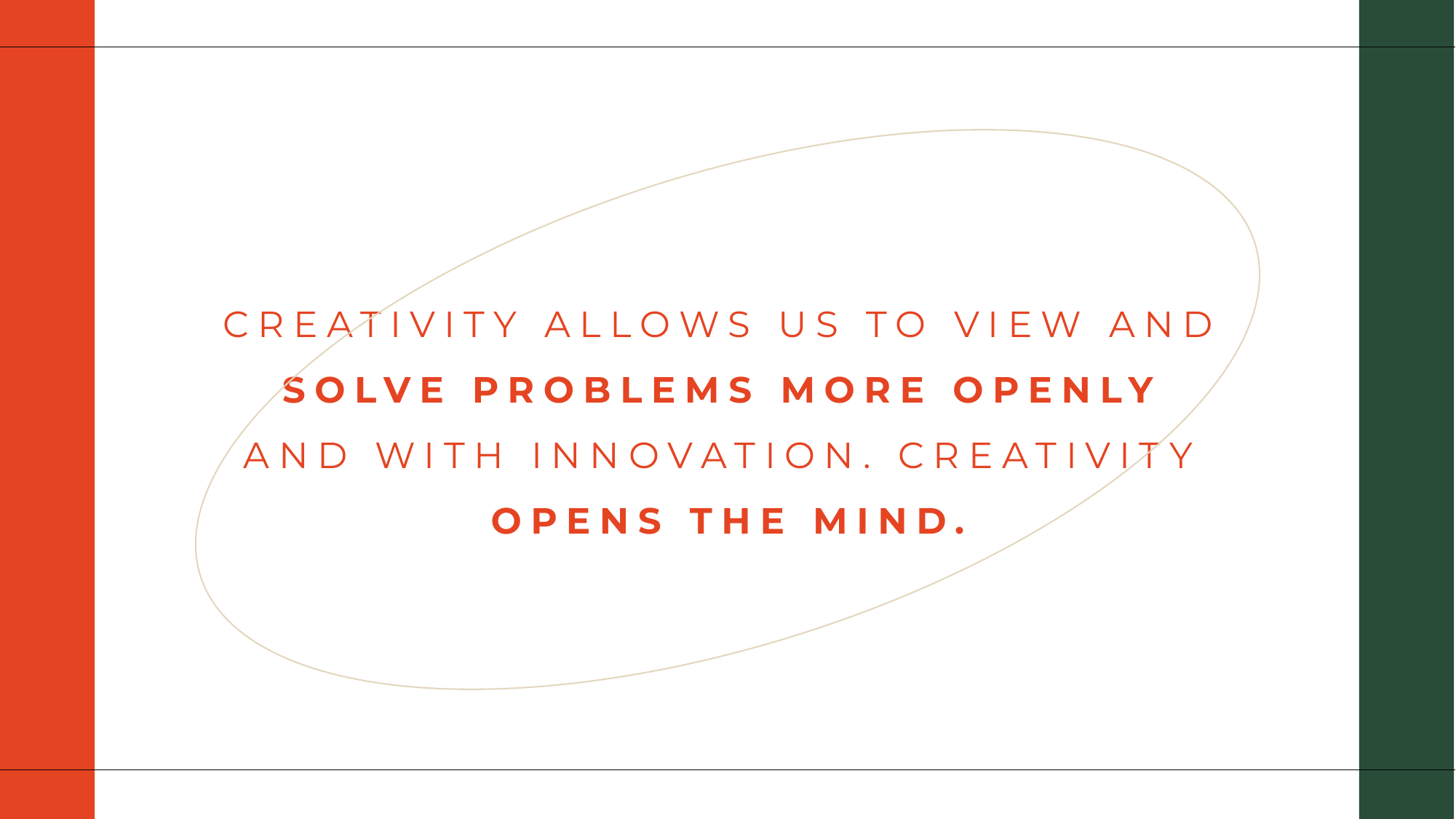

CREATIVITY ALLOWS US TO VIEW AND
SOLVE PROBLEMS MORE OPENLY
AND WITH INNOVATION. CREATIVITY
OPENS THE MIND.